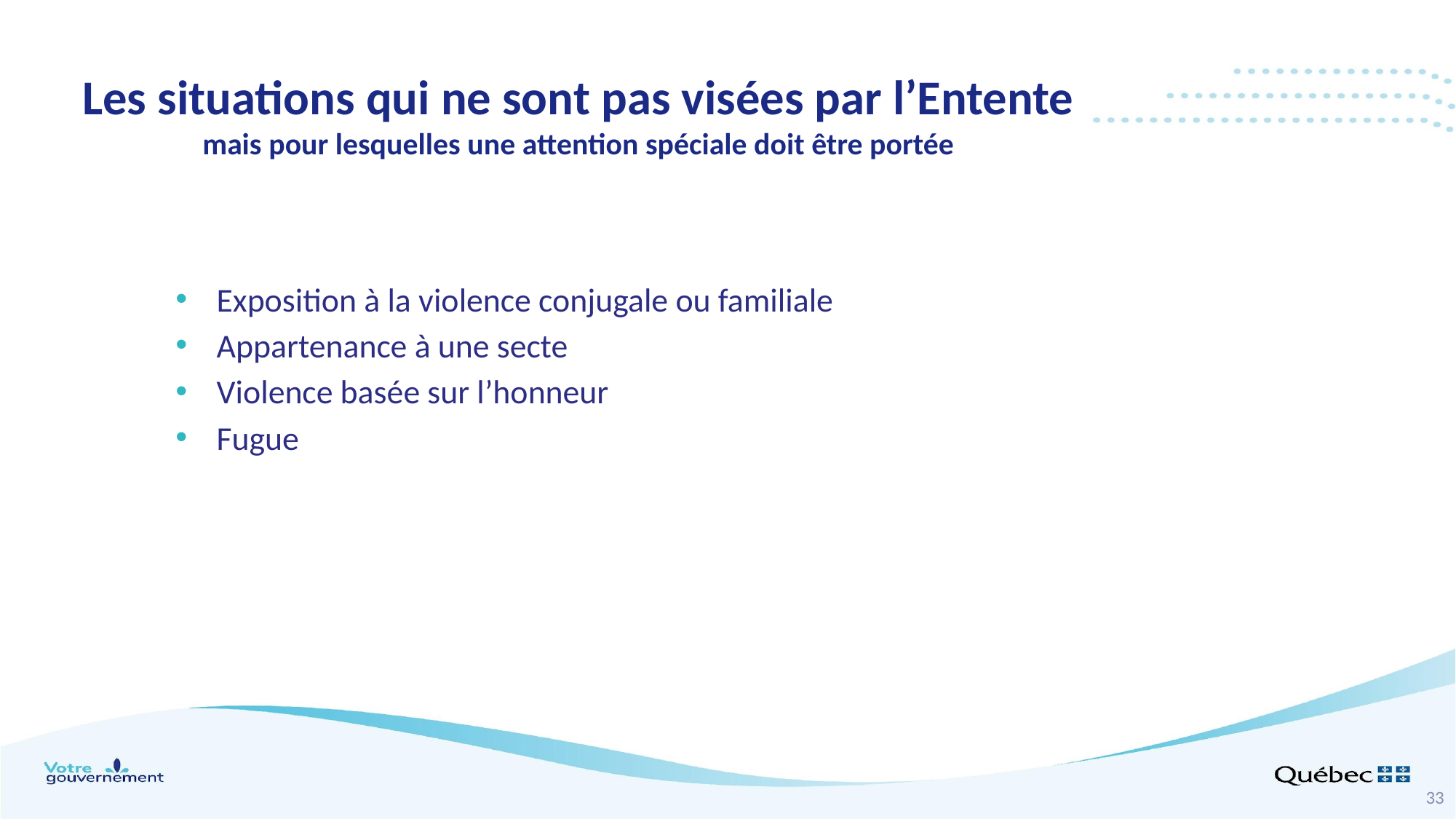

Les situations qui ne sont pas visées par l’Entente mais pour lesquelles une attention spéciale doit être portée

Exposition à la violence conjugale ou familiale
Appartenance à une secte
Violence basée sur l’honneur
Fugue
33